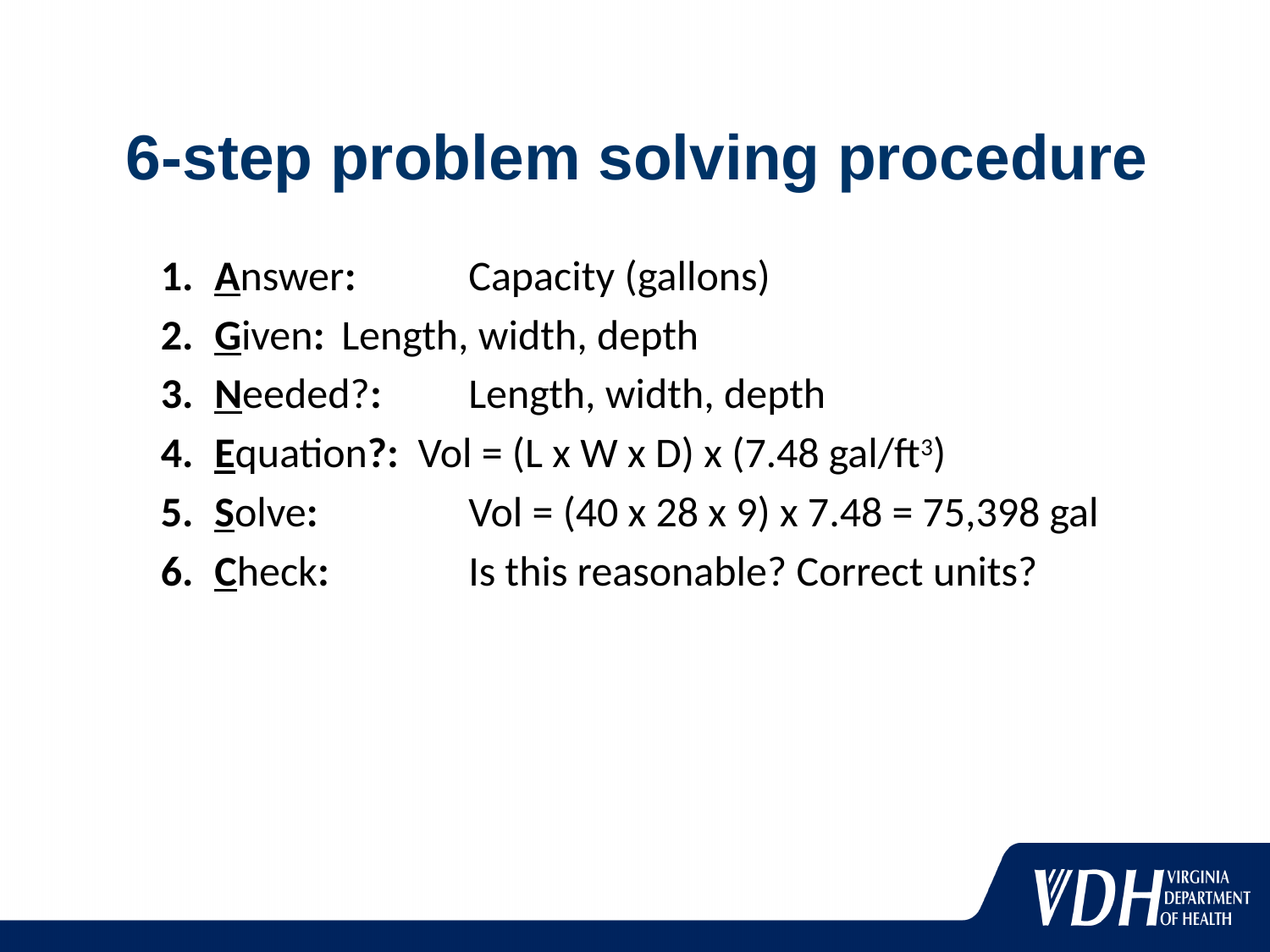

# 6-step problem solving procedure
Answer:  	Capacity (gallons)
Given: 	Length, width, depth
Needed?: 	Length, width, depth
Equation?:  Vol = (L x W x D) x (7.48 gal/ft3)
Solve:   	Vol = (40 x 28 x 9) x 7.48 = 75,398 gal
Check:   	Is this reasonable? Correct units?